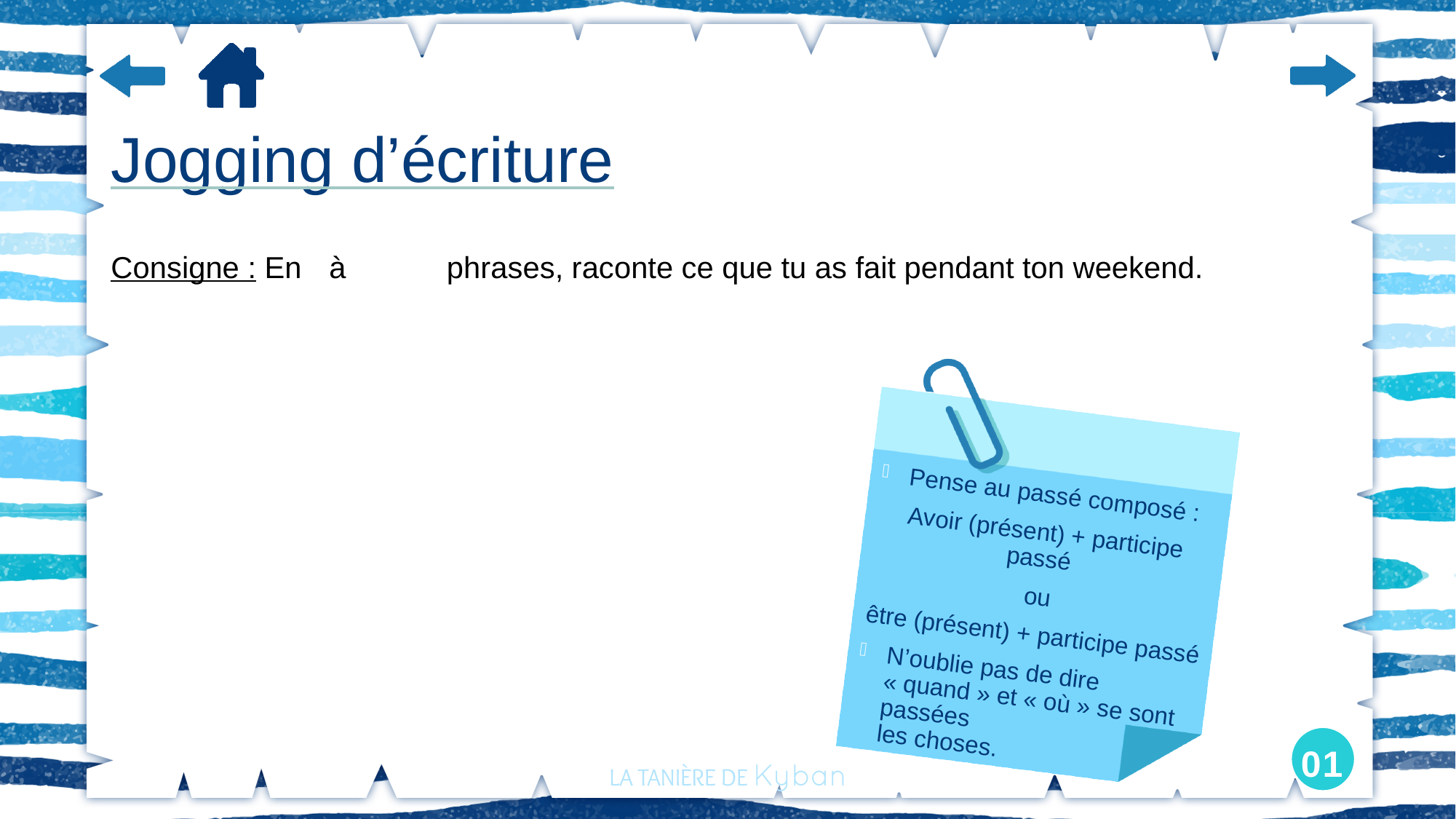

# Jogging d’écriture
Consigne : En 	à 	 phrases, raconte ce que tu as fait pendant ton weekend.

Pense au passé composé :
Avoir (présent) + participe passé
ou
être (présent) + participe passé
N’oublie pas de dire « quand » et « où » se sont passées
les choses.
01